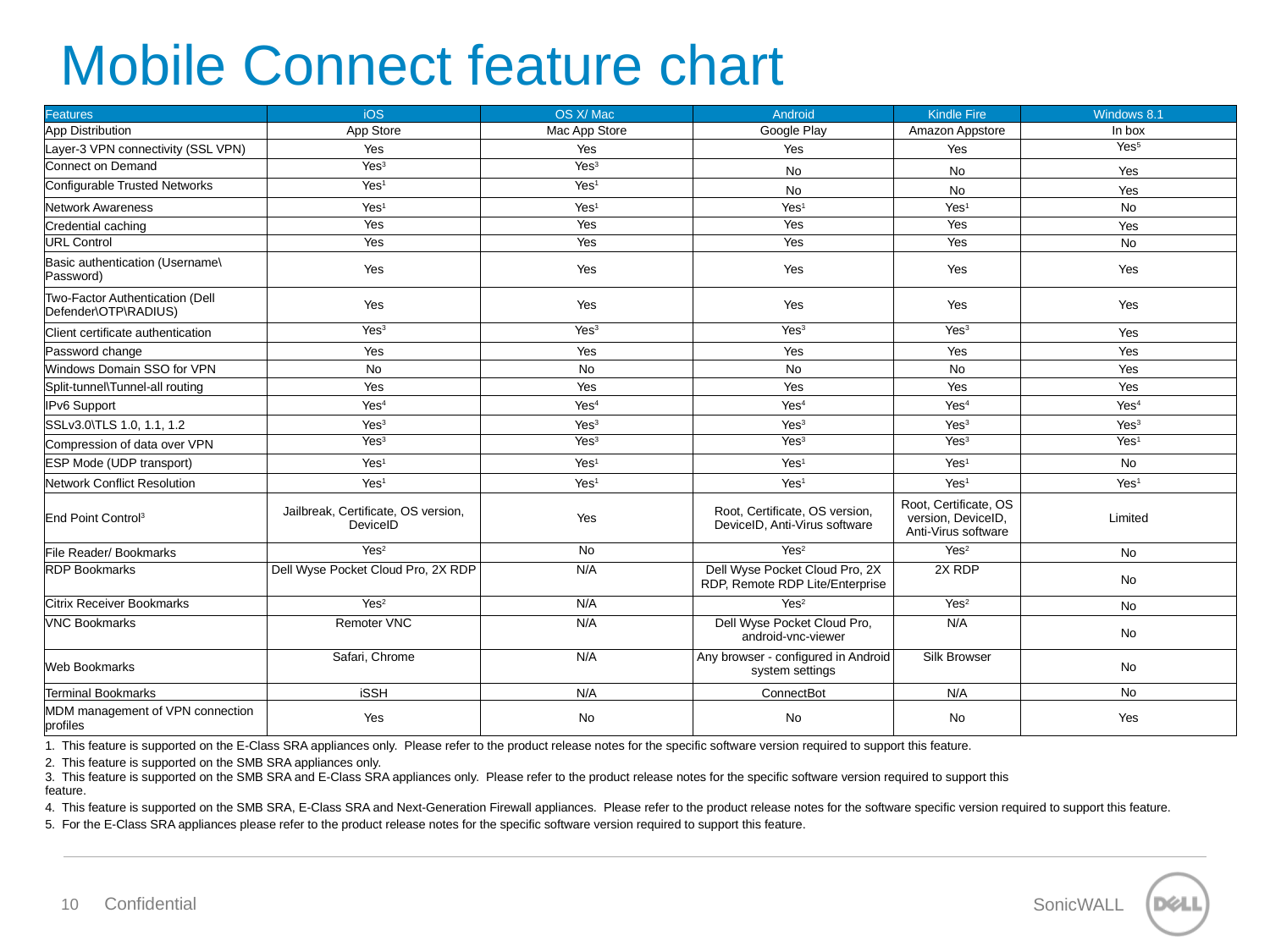

# Mobile Connect feature chart
| Features | iOS | OS X/ Mac | Android | Kindle Fire | Windows 8.1 |
| --- | --- | --- | --- | --- | --- |
| App Distribution | App Store | Mac App Store | Google Play | Amazon Appstore | In box |
| Layer-3 VPN connectivity (SSL VPN) | Yes | Yes | Yes | Yes | Yes5 |
| Connect on Demand | Yes3 | Yes3 | No | No | Yes |
| Configurable Trusted Networks | Yes1 | Yes1 | No | No | Yes |
| Network Awareness | Yes1 | Yes1 | Yes1 | Yes1 | No |
| Credential caching | Yes | Yes | Yes | Yes | Yes |
| URL Control | Yes | Yes | Yes | Yes | No |
| Basic authentication (Username\Password) | Yes | Yes | Yes | Yes | Yes |
| Two-Factor Authentication (Dell Defender\OTP\RADIUS) | Yes | Yes | Yes | Yes | Yes |
| Client certificate authentication | Yes3 | Yes3 | Yes3 | Yes3 | Yes |
| Password change | Yes | Yes | Yes | Yes | Yes |
| Windows Domain SSO for VPN | No | No | No | No | Yes |
| Split-tunnel\Tunnel-all routing | Yes | Yes | Yes | Yes | Yes |
| IPv6 Support | Yes4 | Yes4 | Yes4 | Yes4 | Yes4 |
| SSLv3.0\TLS 1.0, 1.1, 1.2 | Yes3 | Yes3 | Yes3 | Yes3 | Yes3 |
| Compression of data over VPN | Yes3 | Yes3 | Yes3 | Yes3 | Yes1 |
| ESP Mode (UDP transport) | Yes1 | Yes1 | Yes1 | Yes1 | No |
| Network Conflict Resolution | Yes1 | Yes1 | Yes1 | Yes1 | Yes1 |
| End Point Control3 | Jailbreak, Certificate, OS version, DeviceID | Yes | Root, Certificate, OS version, DeviceID, Anti-Virus software | Root, Certificate, OS version, DeviceID, Anti-Virus software | Limited |
| File Reader/ Bookmarks | Yes2 | No | Yes2 | Yes2 | No |
| RDP Bookmarks | Dell Wyse Pocket Cloud Pro, 2X RDP | N/A | Dell Wyse Pocket Cloud Pro, 2X RDP, Remote RDP Lite/Enterprise | 2X RDP | No |
| Citrix Receiver Bookmarks | Yes2 | N/A | Yes2 | Yes2 | No |
| VNC Bookmarks | Remoter VNC | N/A | Dell Wyse Pocket Cloud Pro, android-vnc-viewer | N/A | No |
| Web Bookmarks | Safari, Chrome | N/A | Any browser - configured in Android system settings | Silk Browser | No |
| Terminal Bookmarks | iSSH | N/A | ConnectBot | N/A | No |
| MDM management of VPN connection profiles | Yes | No | No | No | Yes |
| 1. This feature is supported on the E-Class SRA appliances only. Please refer to the product release notes for the specific software version required to support this feature. |  |  |  |  |  |
| 2. This feature is supported on the SMB SRA appliances only. |  |  |  |  |  |
| 3. This feature is supported on the SMB SRA and E-Class SRA appliances only. Please refer to the product release notes for the specific software version required to support this feature. |  |  |  |  |  |
| 4. This feature is supported on the SMB SRA, E-Class SRA and Next-Generation Firewall appliances. Please refer to the product release notes for the software specific version required to support this feature. |  |  |  |  |  |
| 5. For the E-Class SRA appliances please refer to the product release notes for the specific software version required to support this feature. |  |  |  |  |  |